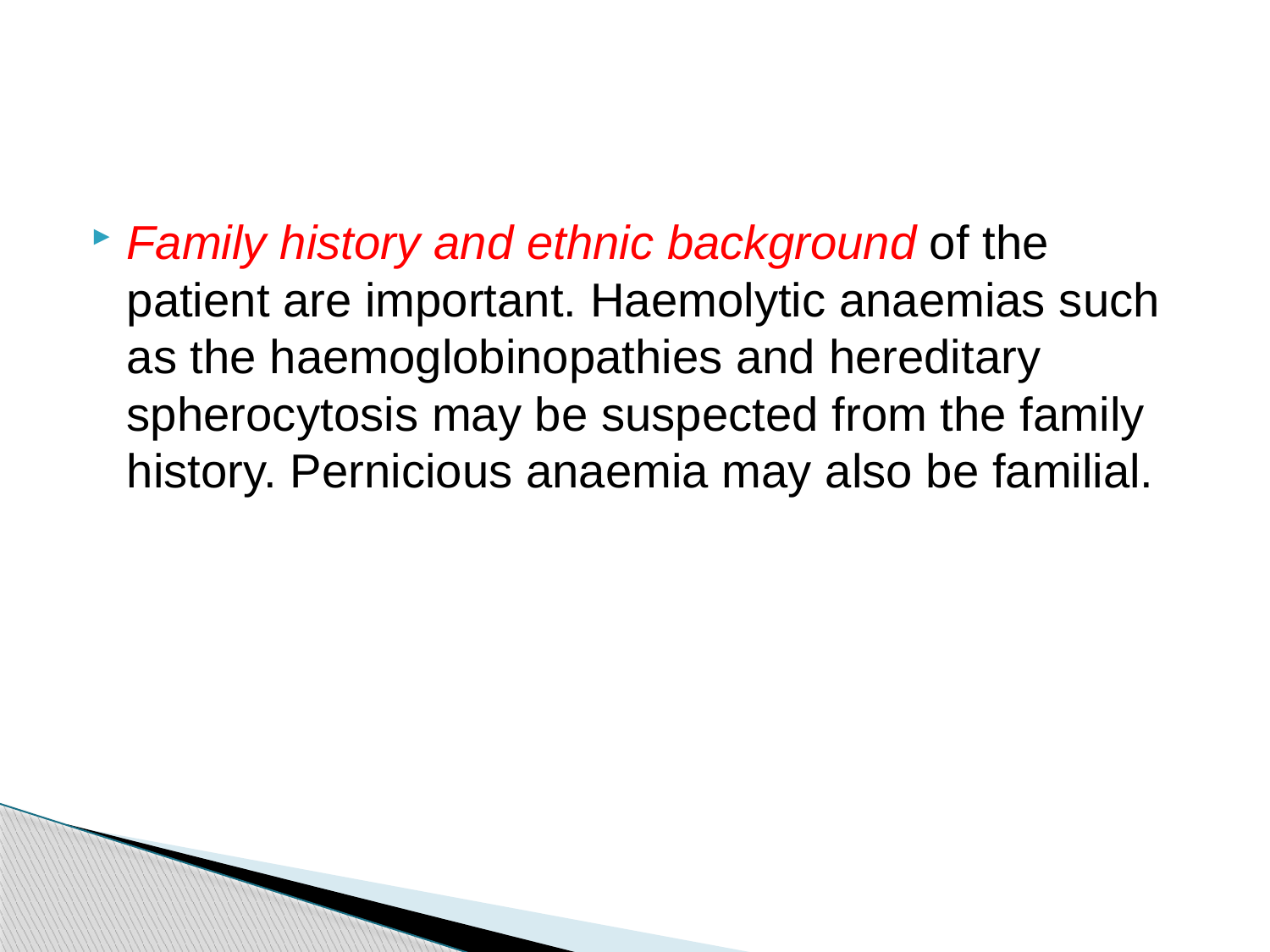

#
Family history and ethnic background of the patient are important. Haemolytic anaemias such as the haemoglobinopathies and hereditary spherocytosis may be suspected from the family history. Pernicious anaemia may also be familial.